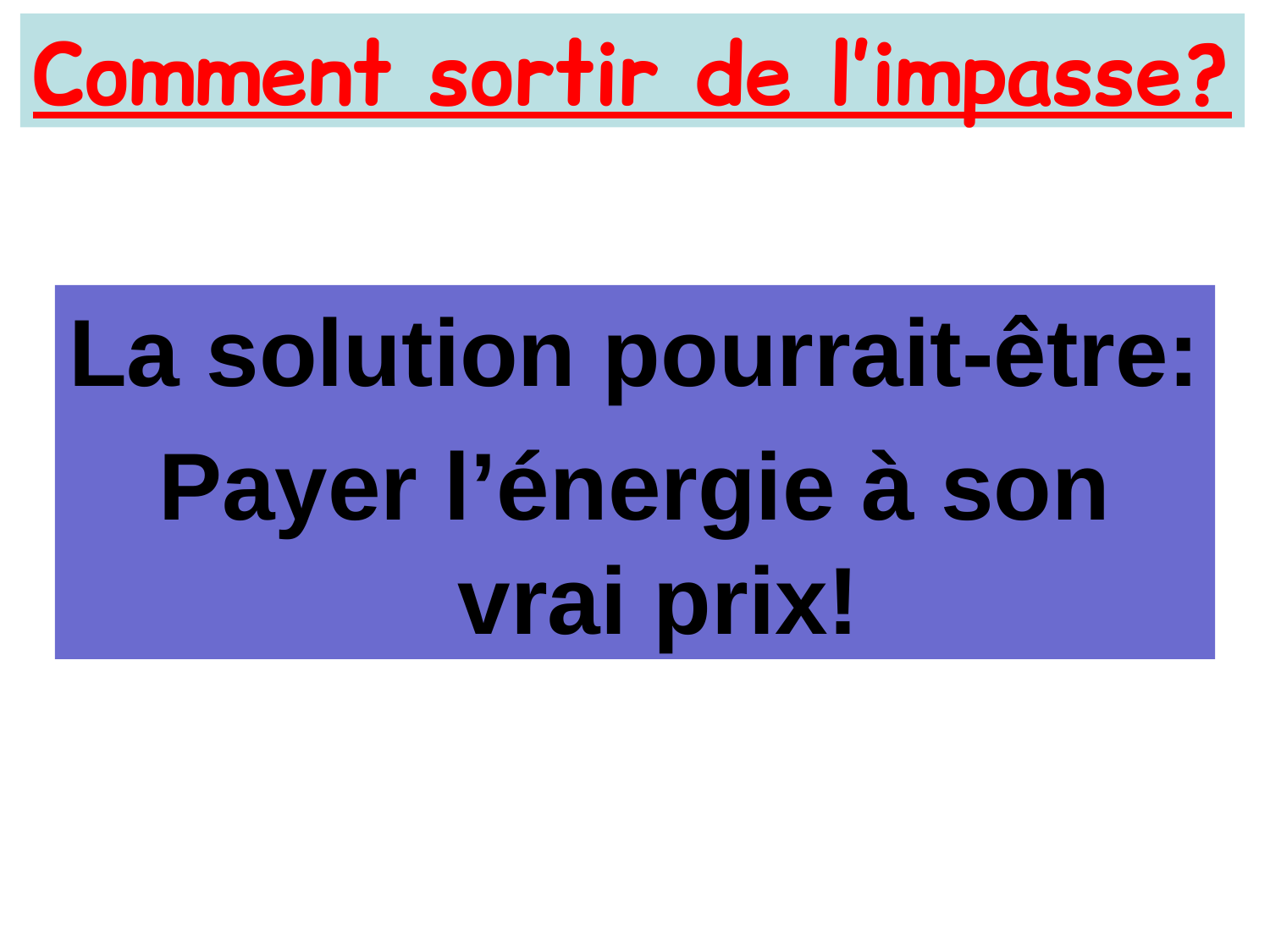

Comment sortir de l’impasse?
La solution pourrait-être:
Payer l’énergie à son vrai prix!